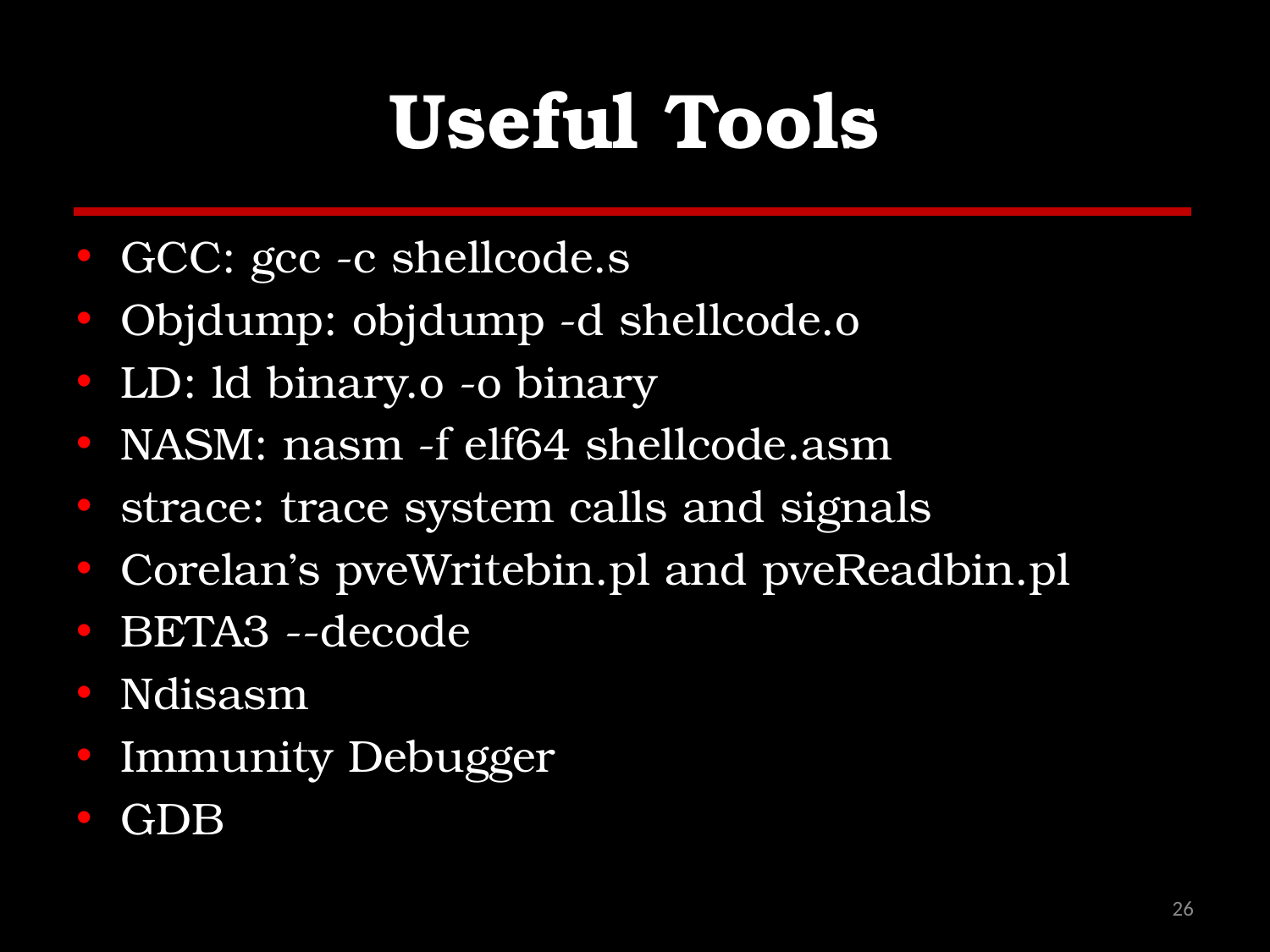

# Useful Tools
GCC: gcc -c shellcode.s
Objdump: objdump -d shellcode.o
LD: ld binary.o -o binary
NASM: nasm -f elf64 shellcode.asm
strace: trace system calls and signals
Corelan’s pveWritebin.pl and pveReadbin.pl
BETA3 --decode
Ndisasm
Immunity Debugger
GDB

26